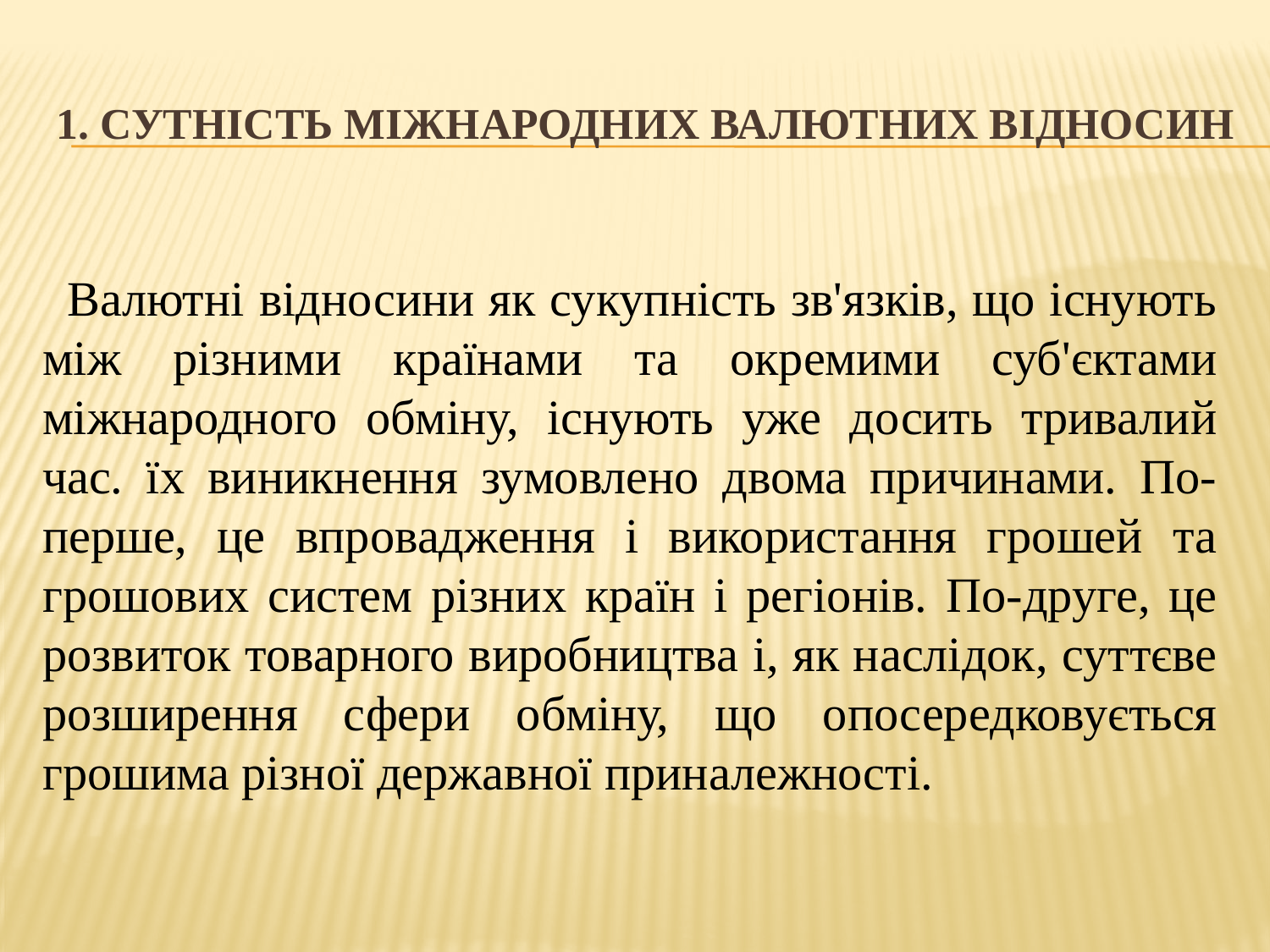

# 1. Сутність міжнародних валютних відносин
Валютні відносини як сукупність зв'язків, що існують між рі­зними країнами та окремими суб'єктами міжнародного обміну, існують уже досить тривалий час. їх виникнення зумовлено двома причинами. По-перше, це впровадження і використання грошей та грошових систем різних країн і регіонів. По-друге, це розвиток товарного виробництва і, як наслідок, суттєве розширення сфери обміну, що опосередковується грошима різної державної приналежності.